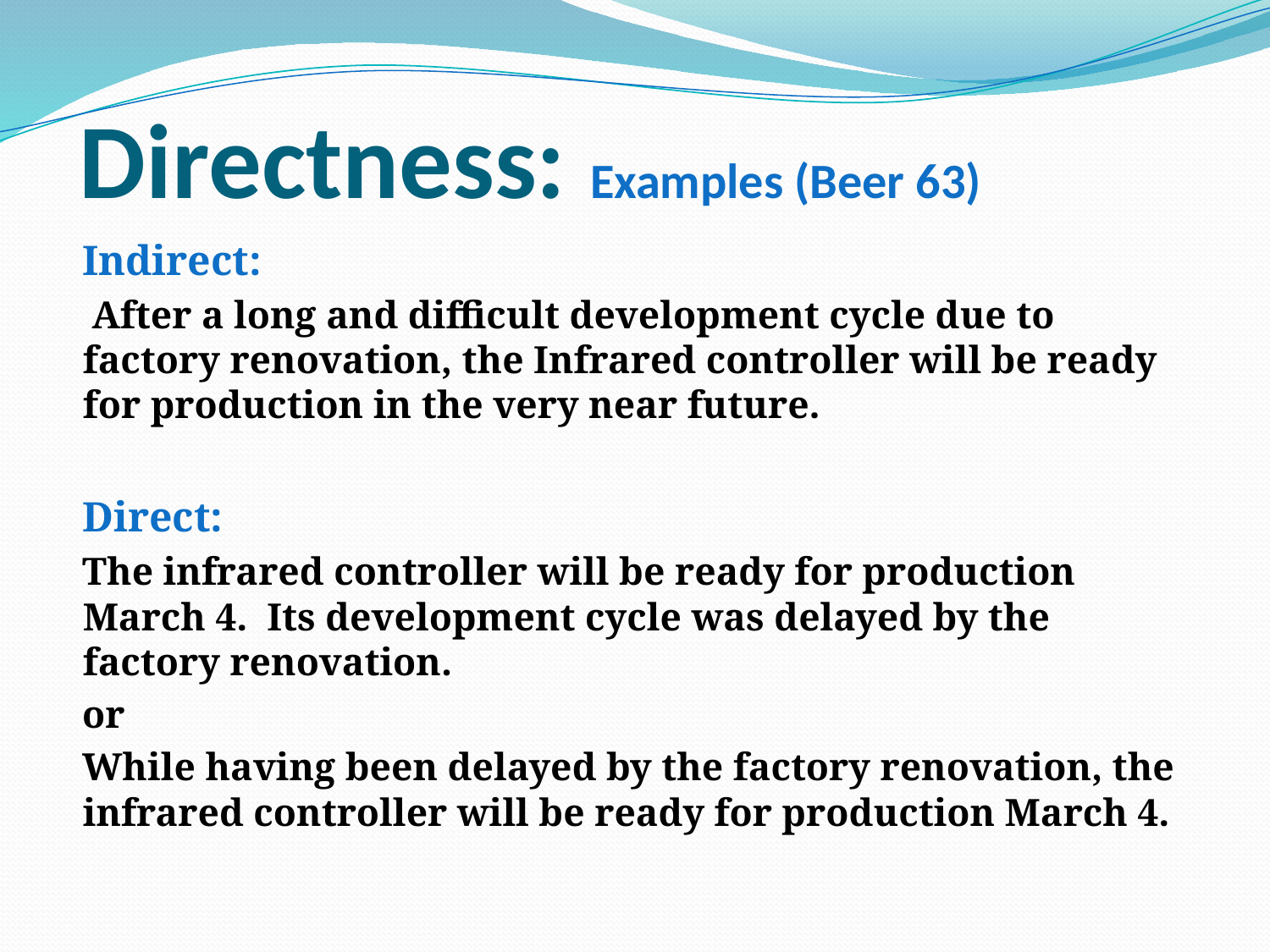

# Directness: Examples (Beer 63)
Indirect:
 After a long and difficult development cycle due to factory renovation, the Infrared controller will be ready for production in the very near future.

Direct:
The infrared controller will be ready for production March 4.  Its development cycle was delayed by the factory renovation.
or
While having been delayed by the factory renovation, the infrared controller will be ready for production March 4.